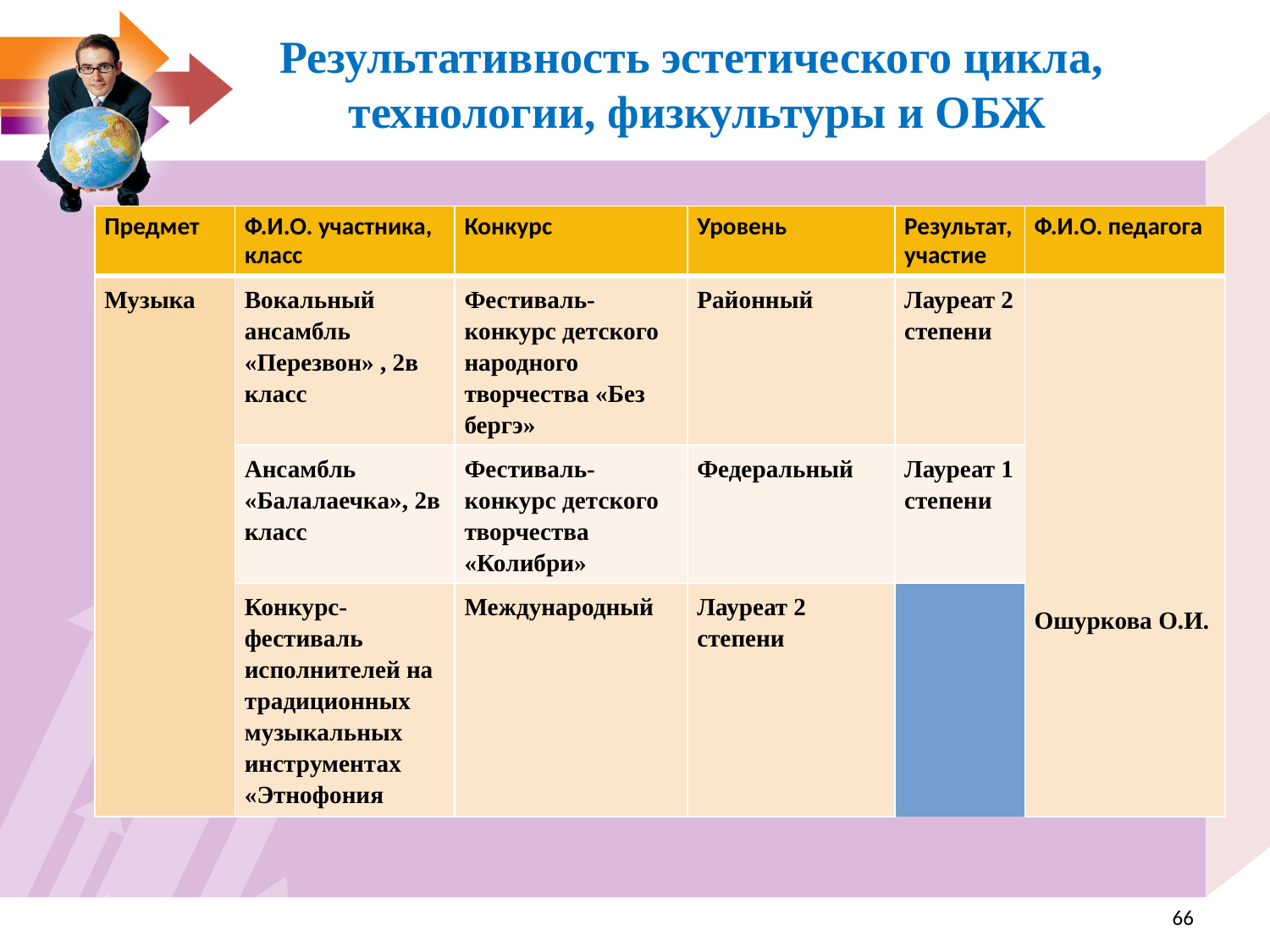

Результативность эстетического цикла,
технологии, физкультуры и ОБЖ
| Предмет | Ф.И.О. участника, класс | Конкурс | Уровень | Результат, участие | Ф.И.О. педагога |
| --- | --- | --- | --- | --- | --- |
| Музыка | Вокальный ансамбль «Перезвон» , 2в класс | Фестиваль-конкурс детского народного творчества «Без бергэ» | Районный | Лауреат 2 степени | Ошуркова О.И. |
|  | Ансамбль «Балалаечка», 2в класс | Фестиваль-конкурс детского творчества «Колибри» | Федеральный | Лауреат 1 степени |  |
|  | Конкурс-фестиваль исполнителей на традиционных музыкальных инструментах «Этнофония | Международный | Лауреат 2 степени |
66